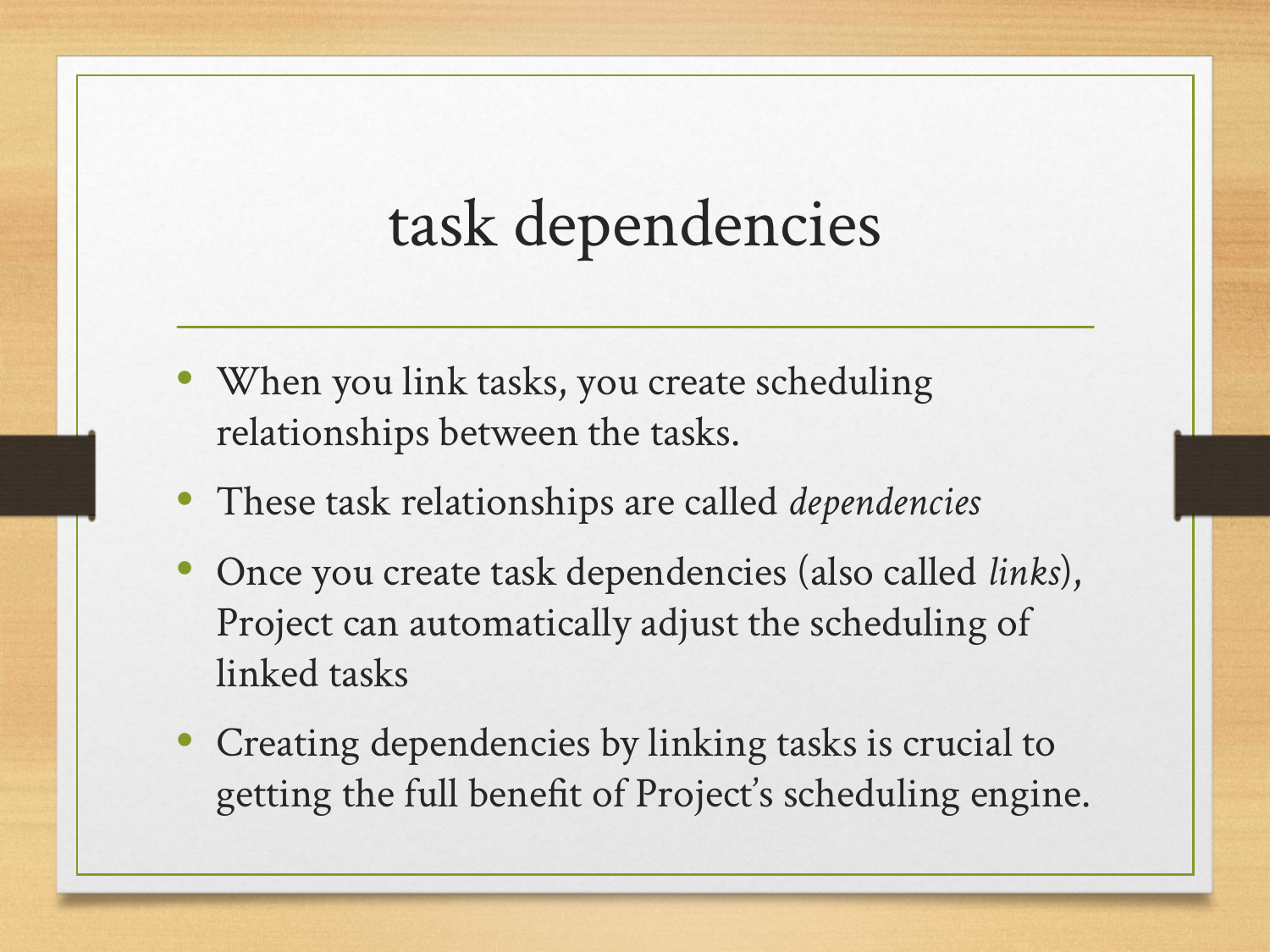

# task dependencies
When you link tasks, you create scheduling relationships between the tasks.
These task relationships are called dependencies
Once you create task dependencies (also called links), Project can automatically adjust the scheduling of linked tasks
Creating dependencies by linking tasks is crucial to getting the full benefit of Project’s scheduling engine.